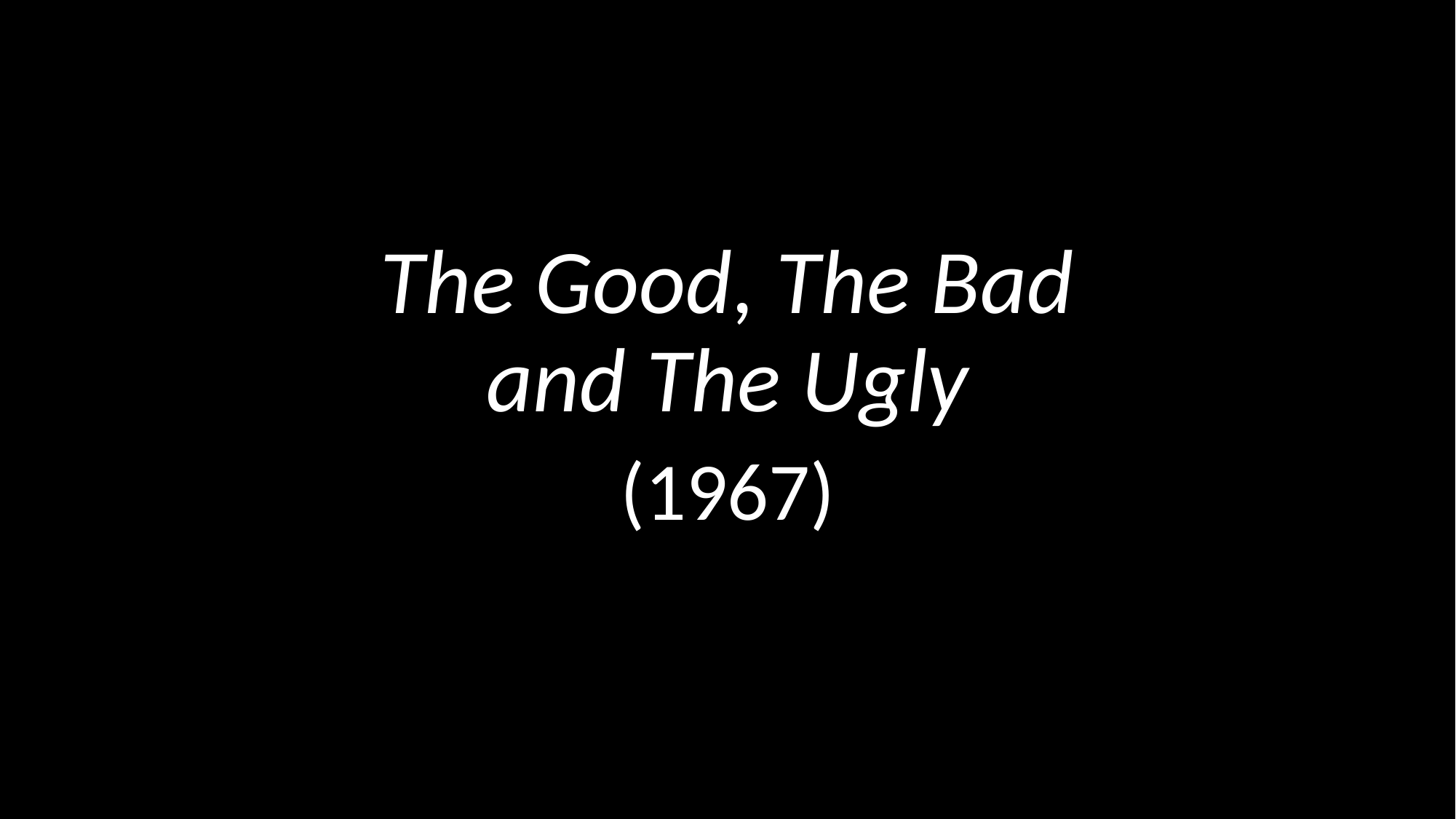

# The Good, The Bad and The Ugly
(1967)